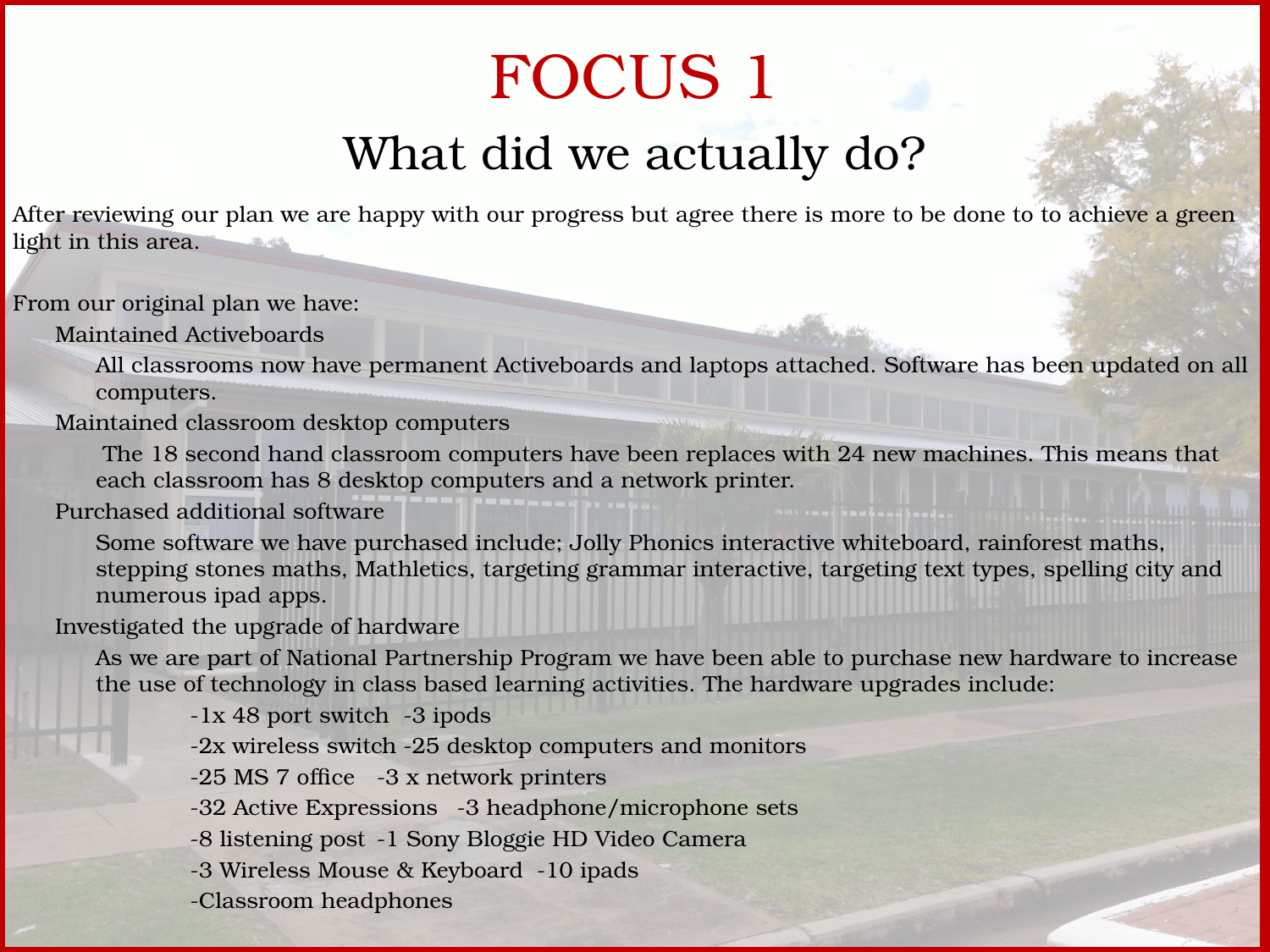

# FOCUS 1
What did we actually do?

After reviewing our plan we are happy with our progress but agree there is more to be done to to achieve a green light in this area.

From our original plan we have:
Maintained Activeboards
All classrooms now have permanent Activeboards and laptops attached. Software has been updated on all computers.
Maintained classroom desktop computers
 The 18 second hand classroom computers have been replaces with 24 new machines. This means that each classroom has 8 desktop computers and a network printer.
Purchased additional software
Some software we have purchased include; Jolly Phonics interactive whiteboard, rainforest maths, stepping stones maths, Mathletics, targeting grammar interactive, targeting text types, spelling city and numerous ipad apps.
Investigated the upgrade of hardware
As we are part of National Partnership Program we have been able to purchase new hardware to increase the use of technology in class based learning activities. The hardware upgrades include:
-1x 48 port switch	-3 ipods
-2x wireless switch	-25 desktop computers and monitors
-25 MS 7 office	-3 x network printers
-32 Active Expressions	-3 headphone/microphone sets
-8 listening post	-1 Sony Bloggie HD Video Camera
-3 Wireless Mouse & Keyboard	-10 ipads
-Classroom headphones